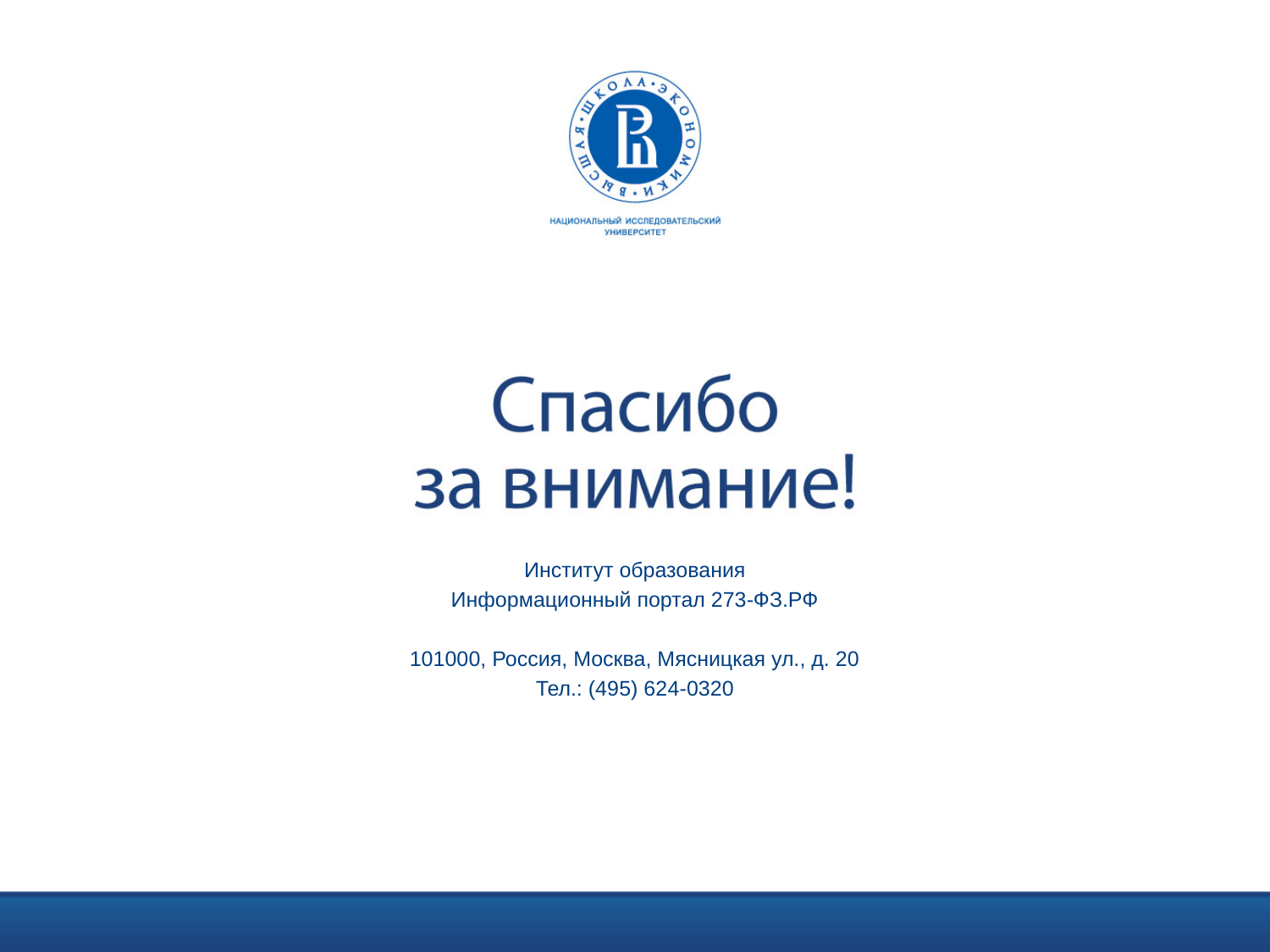

Институт образования
Информационный портал 273-ФЗ.РФ

101000, Россия, Москва, Мясницкая ул., д. 20
Тел.: (495) 624-0320